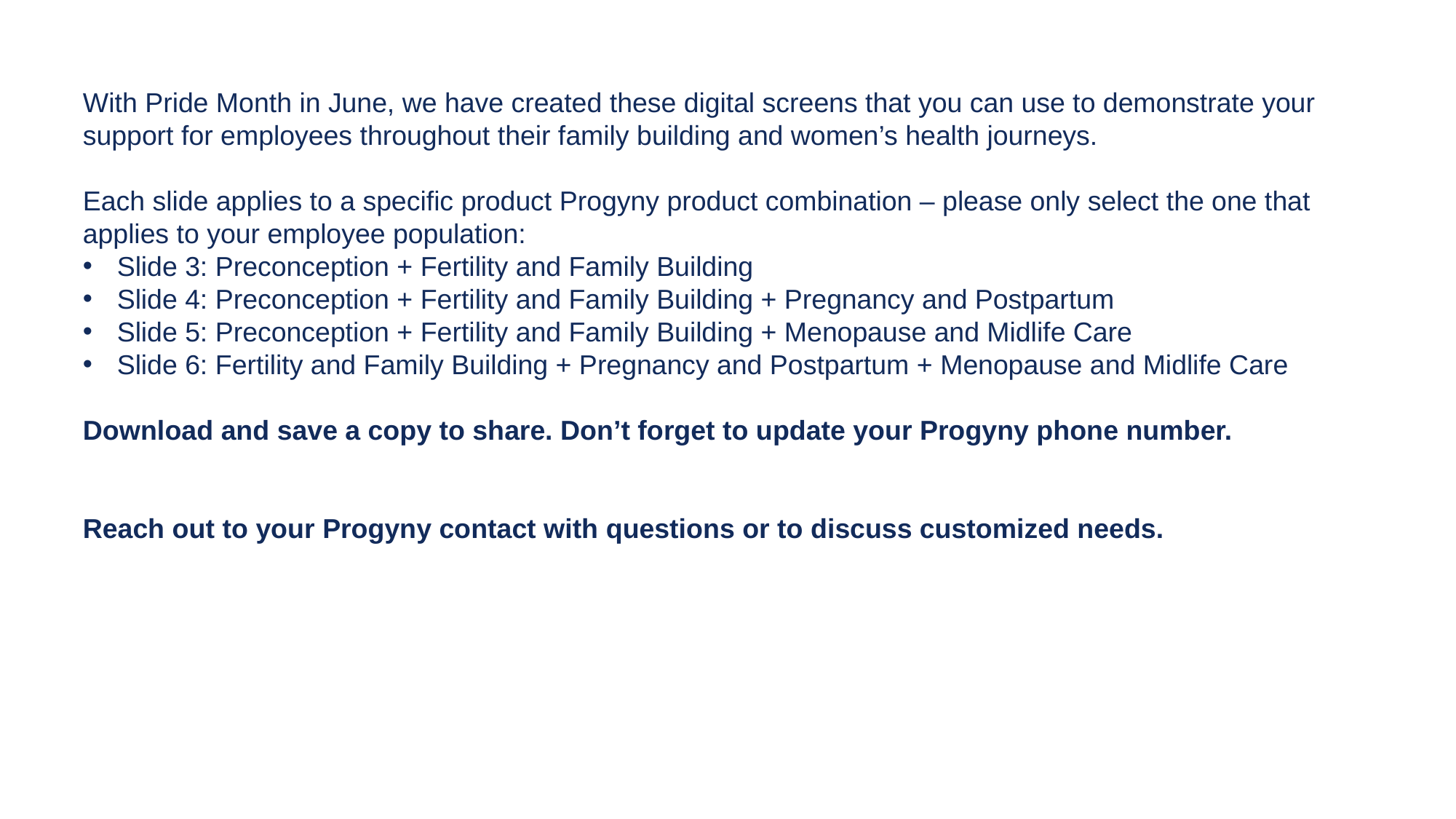

With Pride Month in June, we have created these digital screens that you can use to demonstrate your support for employees throughout their family building and women’s health journeys.

Each slide applies to a specific product Progyny product combination – please only select the one that applies to your employee population:
Slide 3: Preconception + Fertility and Family Building
Slide 4: Preconception + Fertility and Family Building + Pregnancy and Postpartum
Slide 5: Preconception + Fertility and Family Building + Menopause and Midlife Care
Slide 6: Fertility and Family Building + Pregnancy and Postpartum + Menopause and Midlife Care

Download and save a copy to share. Don’t forget to update your Progyny phone number.

Reach out to your Progyny contact with questions or to discuss customized needs.